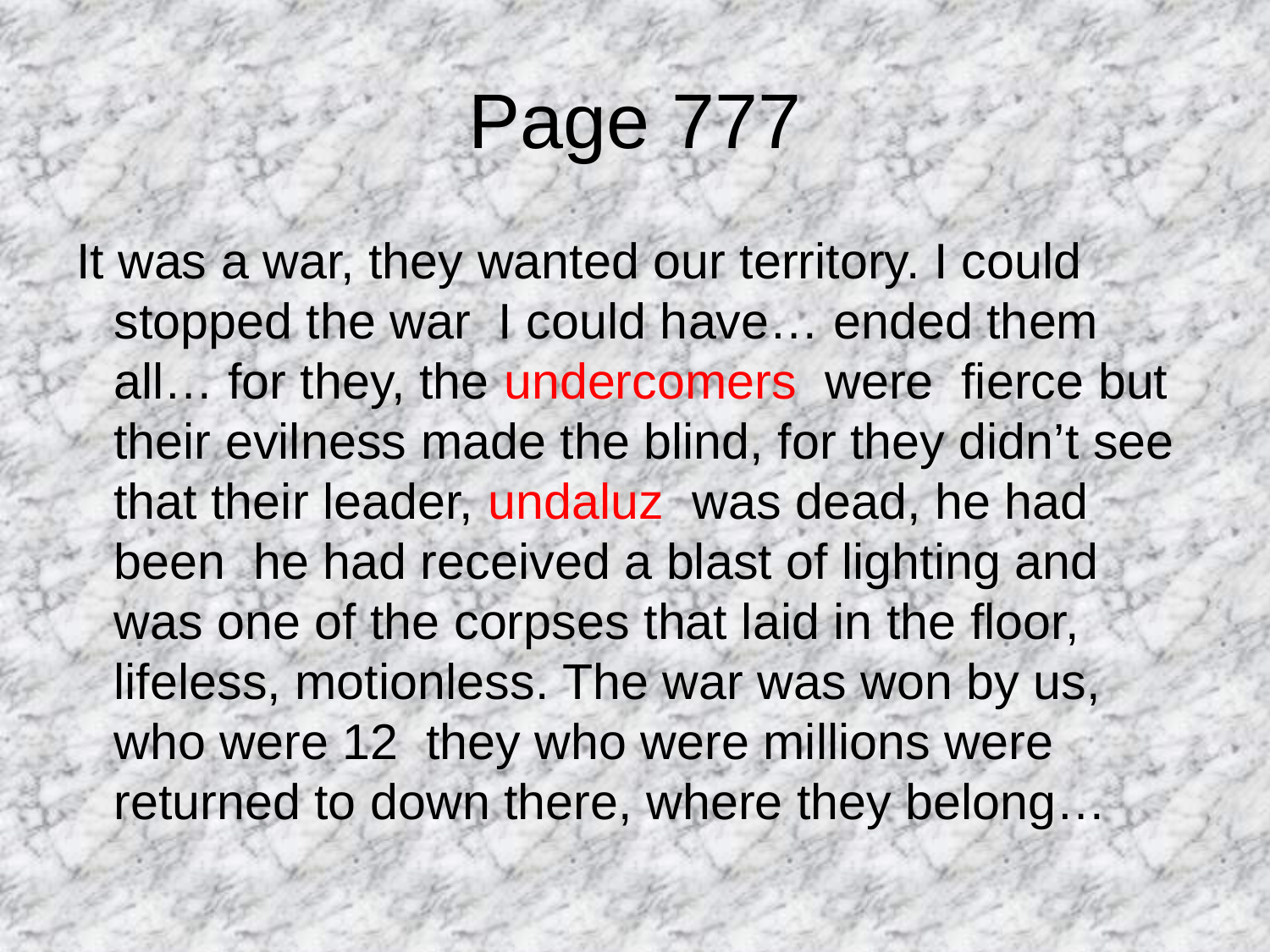

# Page 777
It was a war, they wanted our territory. I could stopped the war  I could have… ended them all… for they, the undercomers  were  fierce but their evilness made the blind, for they didn’t see that their leader, undaluz  was dead, he had been  he had received a blast of lighting and was one of the corpses that laid in the floor, lifeless, motionless. The war was won by us, who were 12  they who were millions were returned to down there, where they belong…